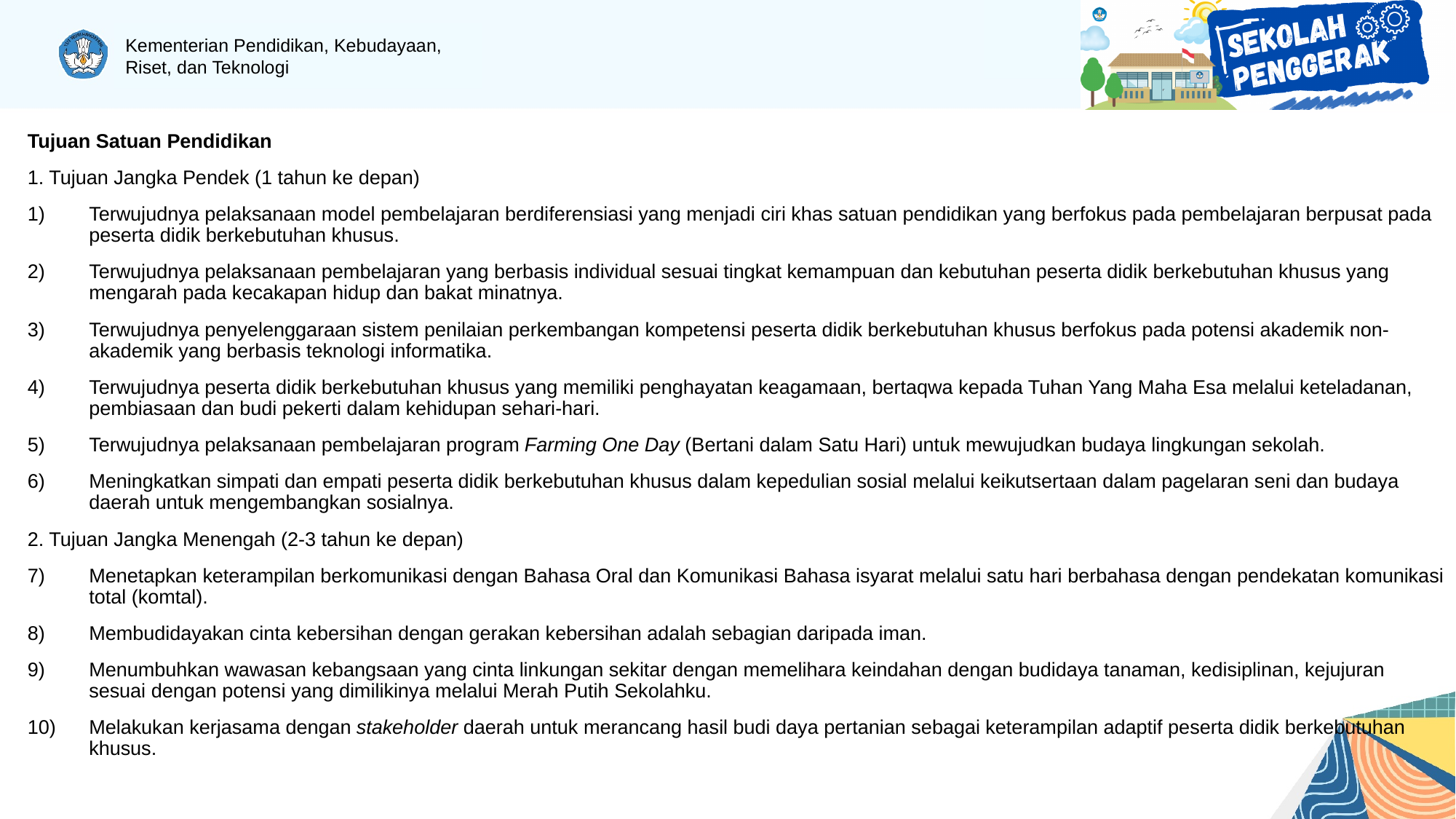

Tujuan Satuan Pendidikan
1. Tujuan Jangka Pendek (1 tahun ke depan)
Terwujudnya pelaksanaan model pembelajaran berdiferensiasi yang menjadi ciri khas satuan pendidikan yang berfokus pada pembelajaran berpusat pada peserta didik berkebutuhan khusus.
Terwujudnya pelaksanaan pembelajaran yang berbasis individual sesuai tingkat kemampuan dan kebutuhan peserta didik berkebutuhan khusus yang mengarah pada kecakapan hidup dan bakat minatnya.
Terwujudnya penyelenggaraan sistem penilaian perkembangan kompetensi peserta didik berkebutuhan khusus berfokus pada potensi akademik non-akademik yang berbasis teknologi informatika.
Terwujudnya peserta didik berkebutuhan khusus yang memiliki penghayatan keagamaan, bertaqwa kepada Tuhan Yang Maha Esa melalui keteladanan, pembiasaan dan budi pekerti dalam kehidupan sehari-hari.
Terwujudnya pelaksanaan pembelajaran program Farming One Day (Bertani dalam Satu Hari) untuk mewujudkan budaya lingkungan sekolah.
Meningkatkan simpati dan empati peserta didik berkebutuhan khusus dalam kepedulian sosial melalui keikutsertaan dalam pagelaran seni dan budaya daerah untuk mengembangkan sosialnya.
2. Tujuan Jangka Menengah (2-3 tahun ke depan)
Menetapkan keterampilan berkomunikasi dengan Bahasa Oral dan Komunikasi Bahasa isyarat melalui satu hari berbahasa dengan pendekatan komunikasi total (komtal).
Membudidayakan cinta kebersihan dengan gerakan kebersihan adalah sebagian daripada iman.
Menumbuhkan wawasan kebangsaan yang cinta linkungan sekitar dengan memelihara keindahan dengan budidaya tanaman, kedisiplinan, kejujuran sesuai dengan potensi yang dimilikinya melalui Merah Putih Sekolahku.
Melakukan kerjasama dengan stakeholder daerah untuk merancang hasil budi daya pertanian sebagai keterampilan adaptif peserta didik berkebutuhan khusus.